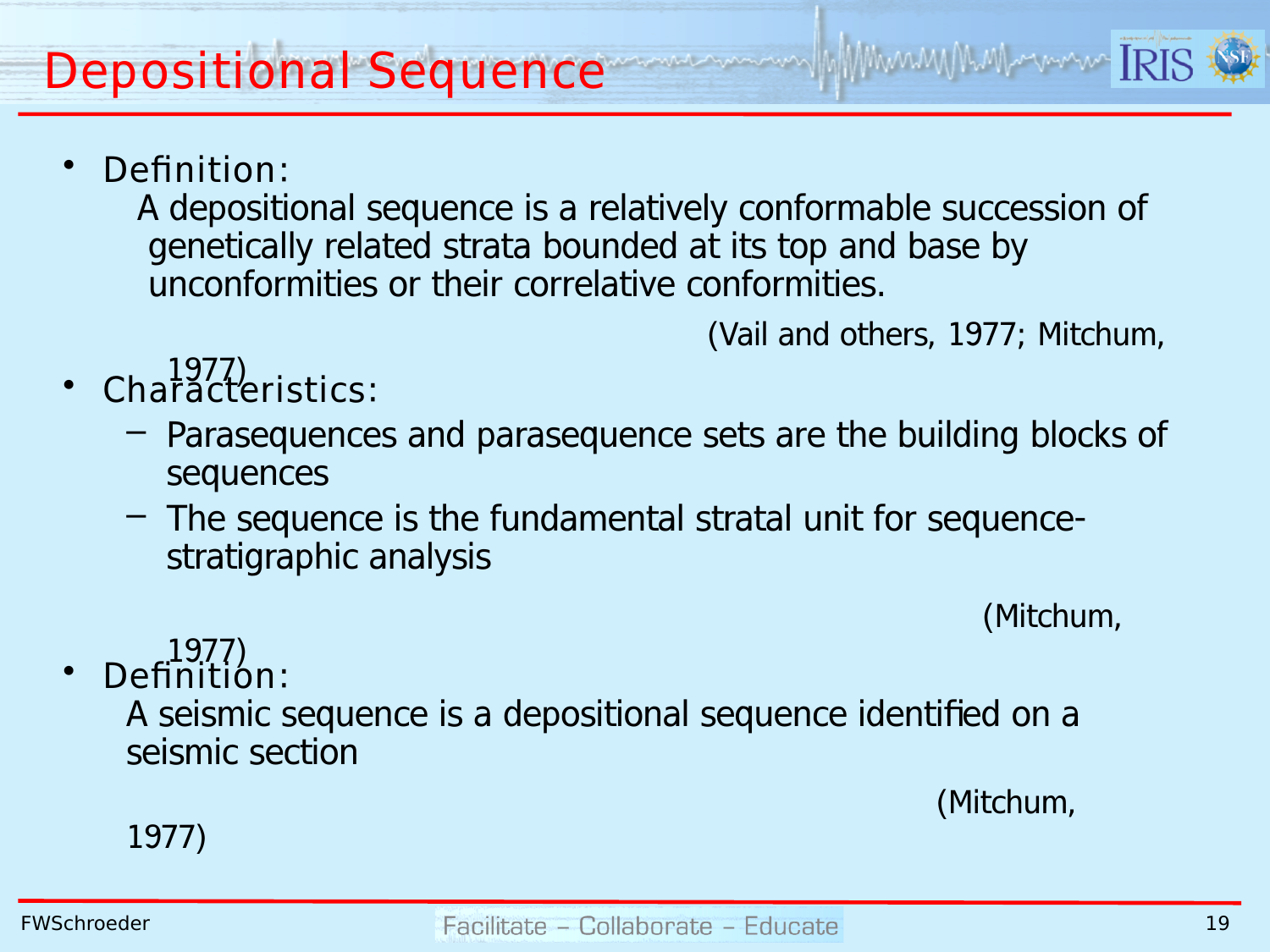

# Depositional Sequence
 Definition:
 A depositional sequence is a relatively conformable succession of
  genetically related strata bounded at its top and base by
  unconformities or their correlative conformities.

					   (Vail and others, 1977; Mitchum, 1977)
 Characteristics:
Parasequences and parasequence sets are the building blocks of sequences
The sequence is the fundamental stratal unit for sequence-stratigraphic analysis

    				                            (Mitchum, 1977)

 Definition:
A seismic sequence is a depositional sequence identified on a  seismic section

 			                                       (Mitchum, 1977)